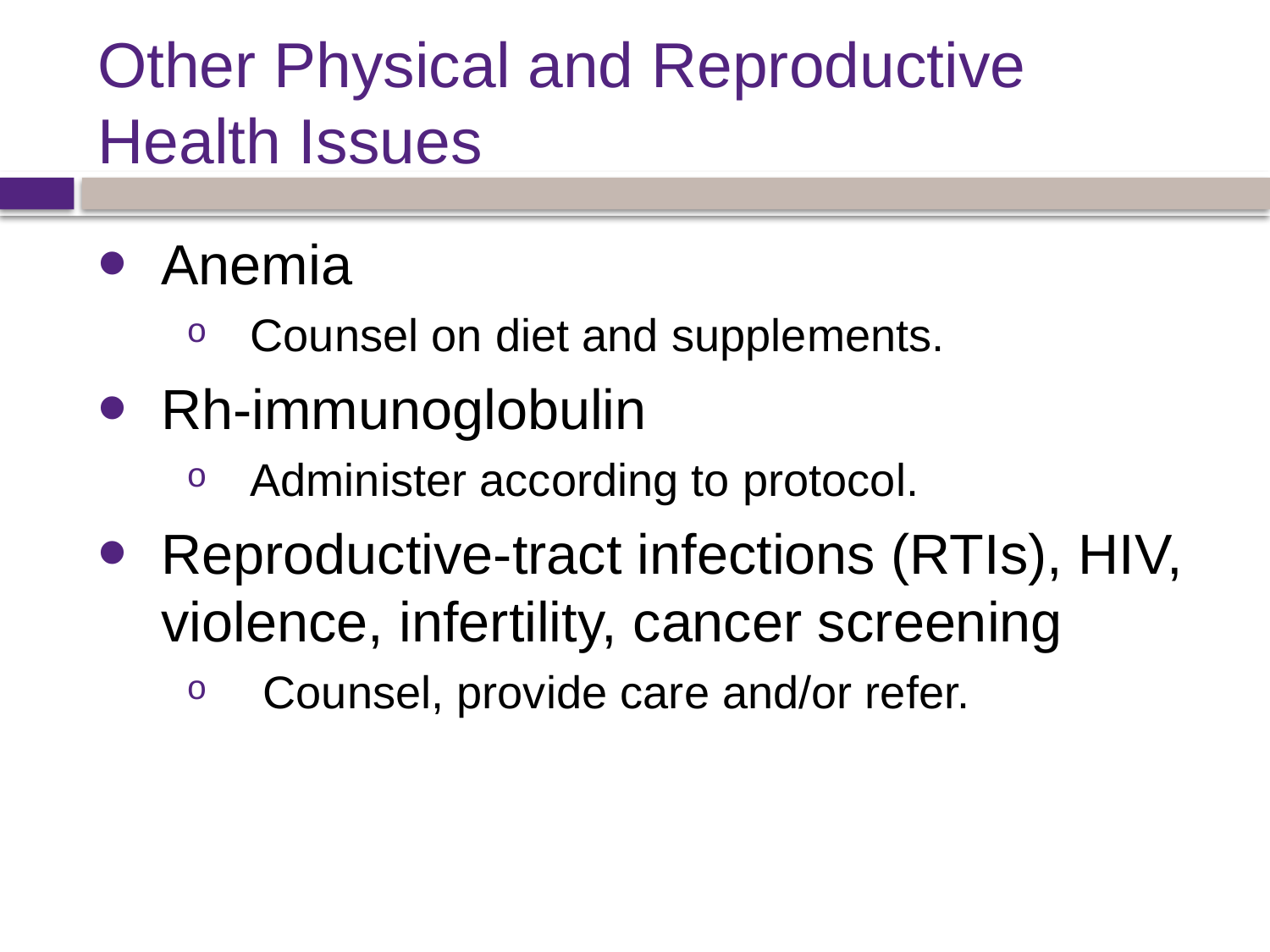

# Other Physical and Reproductive Health Issues
Anemia
Counsel on diet and supplements.
Rh-immunoglobulin
Administer according to protocol.
Reproductive-tract infections (RTIs), HIV, violence, infertility, cancer screening
 Counsel, provide care and/or refer.